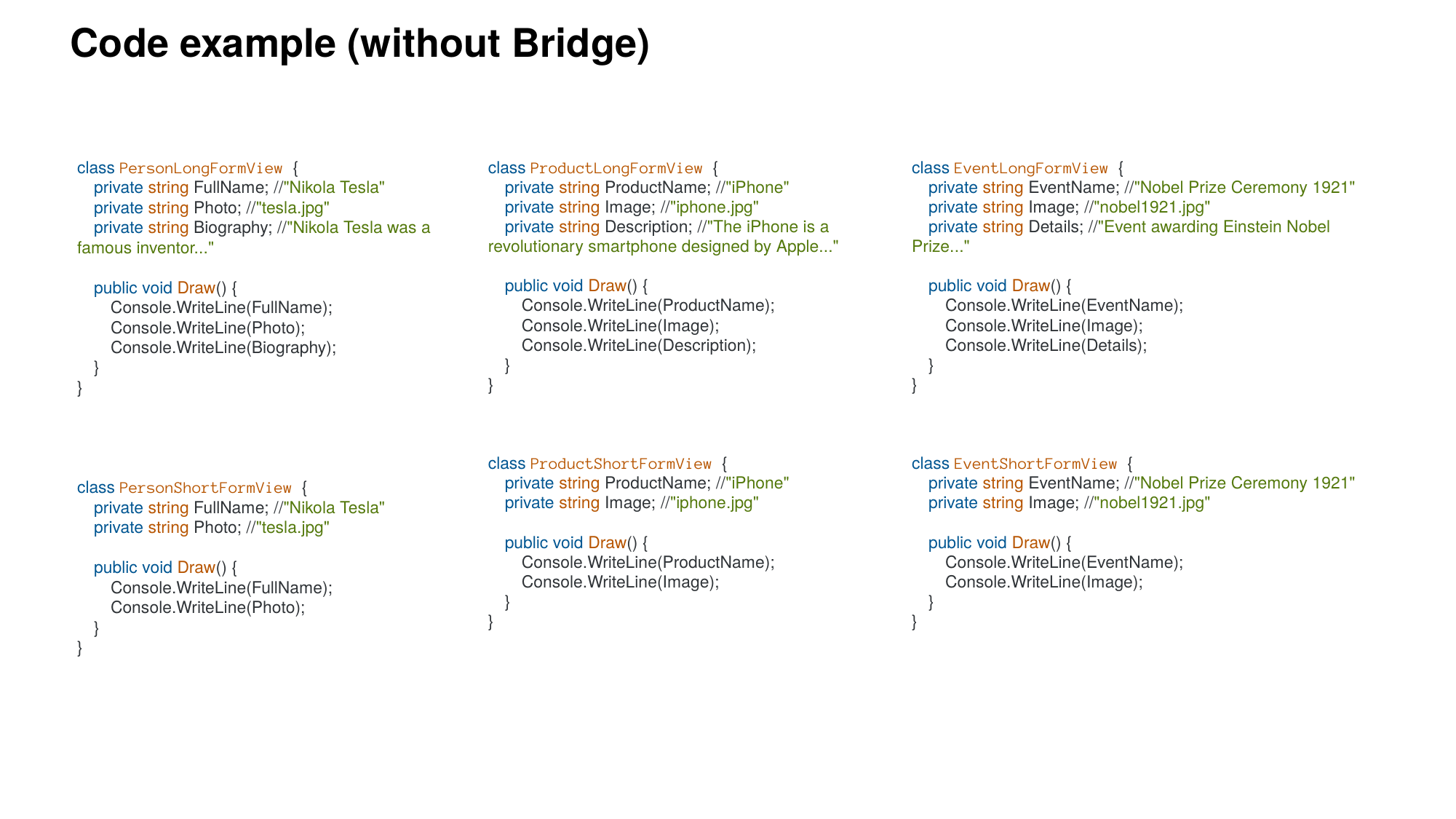

# Code example (without Bridge)
class PersonLongFormView {
 private string FullName; //"Nikola Tesla"
 private string Photo; //"tesla.jpg"
 private string Biography; //"Nikola Tesla was a famous inventor..."

 public void Draw() {
  Console.WriteLine(FullName);
  Console.WriteLine(Photo);
  Console.WriteLine(Biography);
 }
}

class PersonShortFormView {
 private string FullName; //"Nikola Tesla"
 private string Photo; //"tesla.jpg"

 public void Draw() {
  Console.WriteLine(FullName);
  Console.WriteLine(Photo);
 }
}
class ProductLongFormView {
 private string ProductName; //"iPhone"
 private string Image; //"iphone.jpg"
 private string Description; //"The iPhone is a revolutionary smartphone designed by Apple..."

 public void Draw() {
  Console.WriteLine(ProductName);
  Console.WriteLine(Image);
  Console.WriteLine(Description);
 }
}

class ProductShortFormView {
 private string ProductName; //"iPhone"
 private string Image; //"iphone.jpg"

 public void Draw() {
  Console.WriteLine(ProductName);
  Console.WriteLine(Image);
 }
}
class EventLongFormView {
 private string EventName; //"Nobel Prize Ceremony 1921"
 private string Image; //"nobel1921.jpg"
 private string Details; //"Event awarding Einstein Nobel Prize..."

 public void Draw() {
  Console.WriteLine(EventName);
  Console.WriteLine(Image);
  Console.WriteLine(Details);
 }
}

class EventShortFormView {
 private string EventName; //"Nobel Prize Ceremony 1921"
 private string Image; //"nobel1921.jpg"

 public void Draw() {
  Console.WriteLine(EventName);
  Console.WriteLine(Image);
 }
}